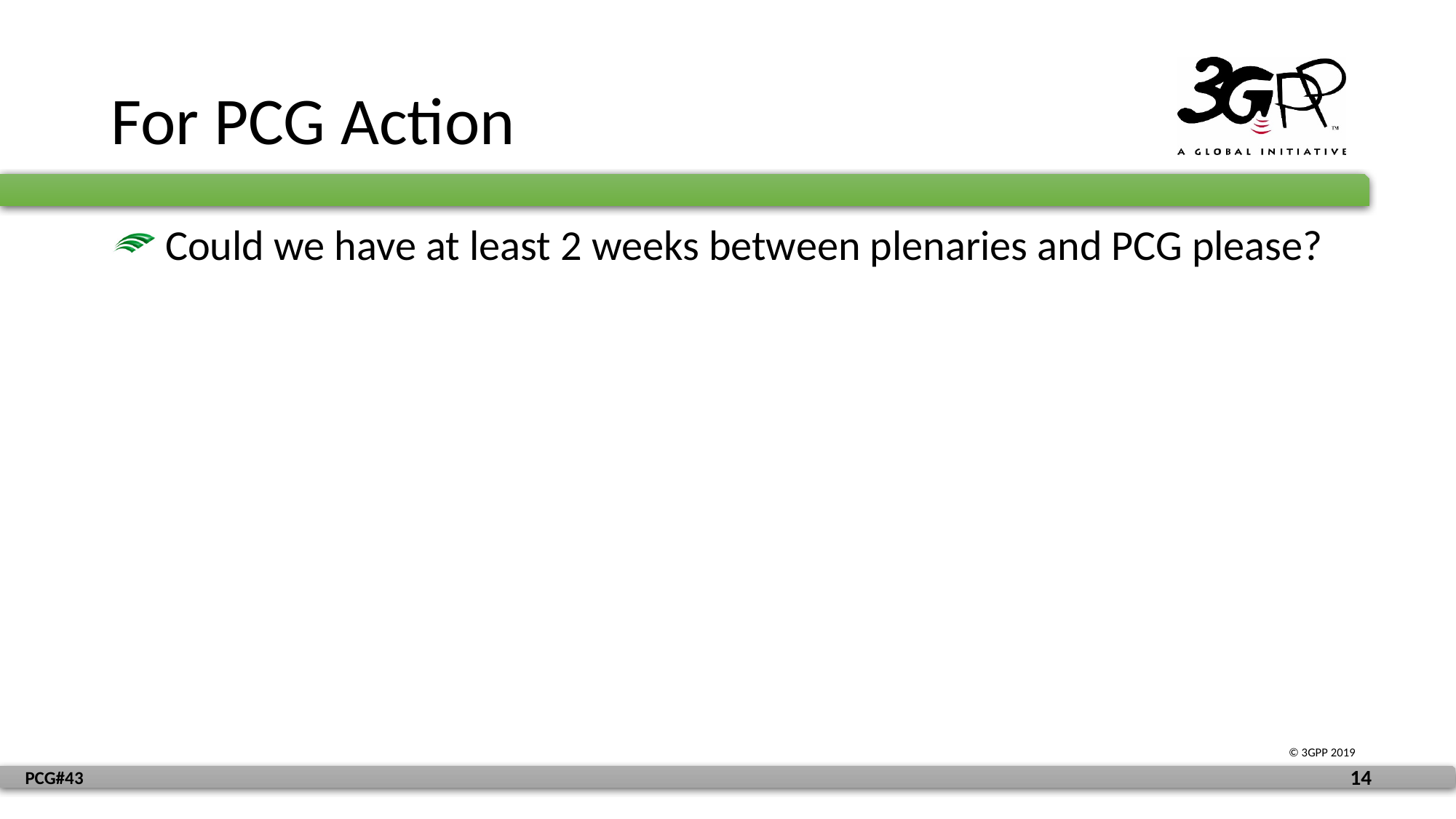

# For PCG Action
 Could we have at least 2 weeks between plenaries and PCG please?